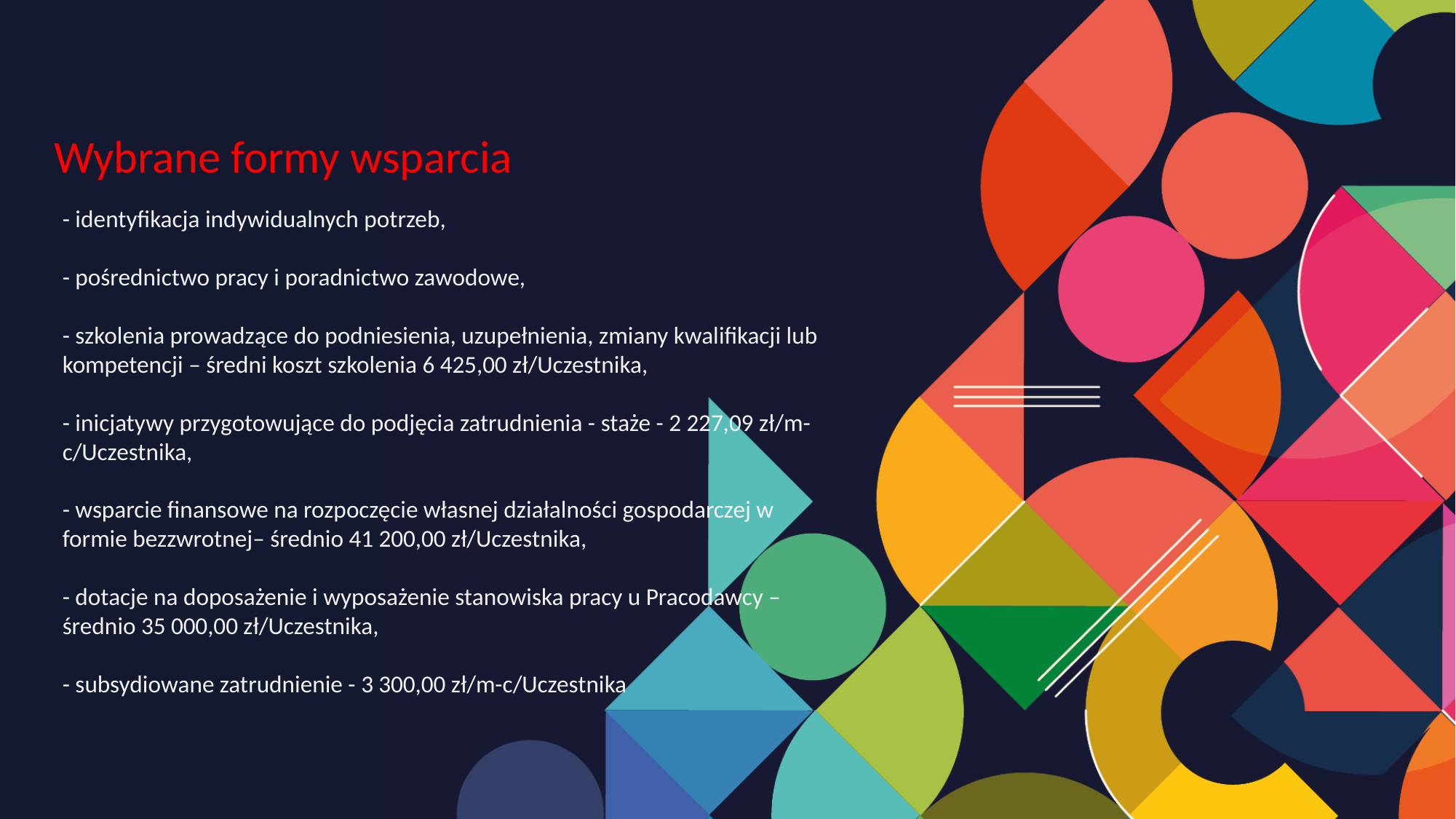

Wybrane formy wsparcia
- identyfikacja indywidualnych potrzeb,

- pośrednictwo pracy i poradnictwo zawodowe,

- szkolenia prowadzące do podniesienia, uzupełnienia, zmiany kwalifikacji lub kompetencji – średni koszt szkolenia 6 425,00 zł/Uczestnika,

- inicjatywy przygotowujące do podjęcia zatrudnienia - staże - 2 227,09 zł/m-c/Uczestnika,

- wsparcie finansowe na rozpoczęcie własnej działalności gospodarczej w formie bezzwrotnej– średnio 41 200,00 zł/Uczestnika,

- dotacje na doposażenie i wyposażenie stanowiska pracy u Pracodawcy –
średnio 35 000,00 zł/Uczestnika,

- subsydiowane zatrudnienie - 3 300,00 zł/m-c/Uczestnika